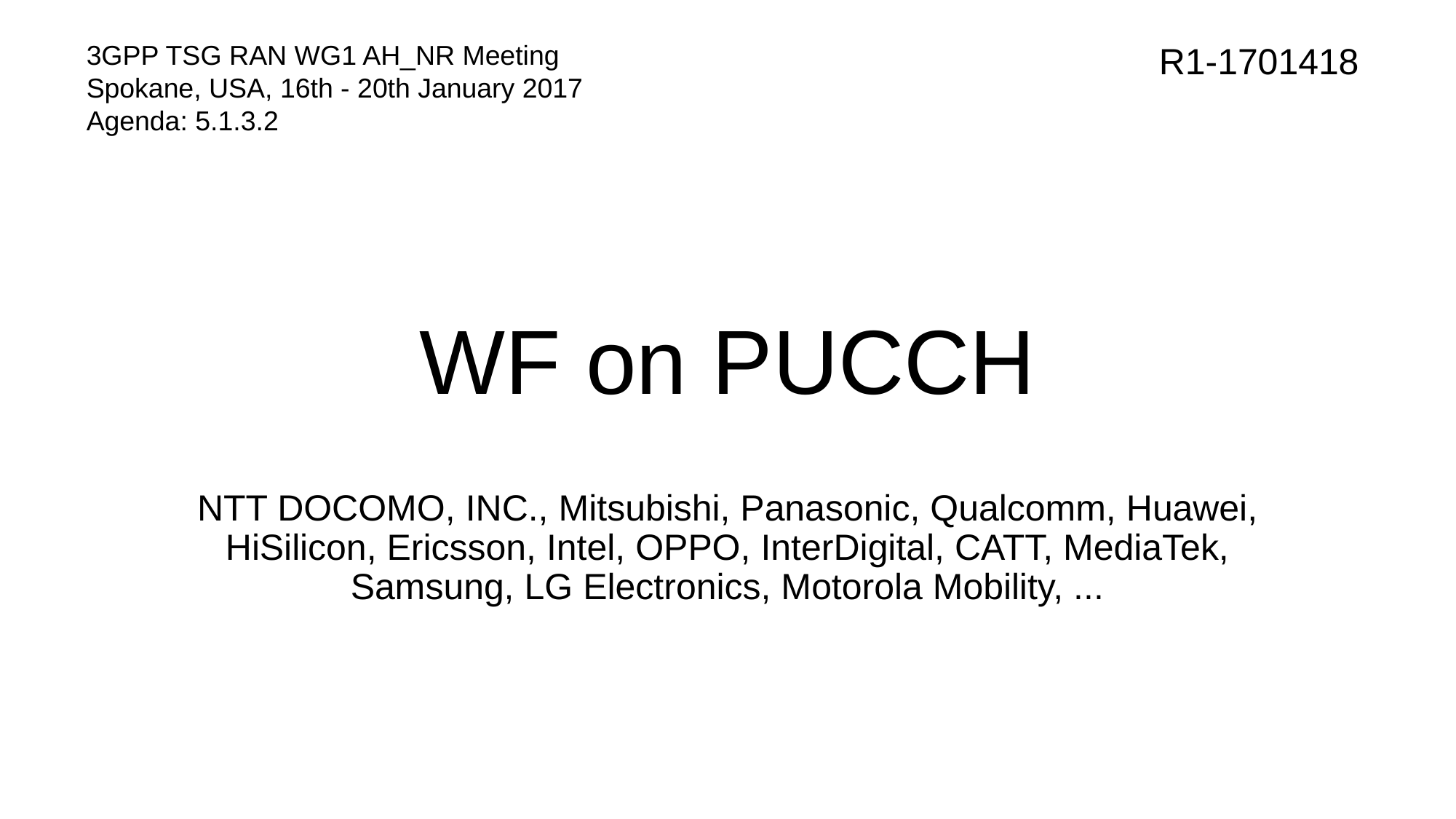

3GPP TSG RAN WG1 AH_NR Meeting
Spokane, USA, 16th - 20th January 2017
Agenda: 5.1.3.2
R1-1701418
# WF on PUCCH
NTT DOCOMO, INC., Mitsubishi, Panasonic, Qualcomm, Huawei, HiSilicon, Ericsson, Intel, OPPO, InterDigital, CATT, MediaTek, Samsung, LG Electronics, Motorola Mobility, ...